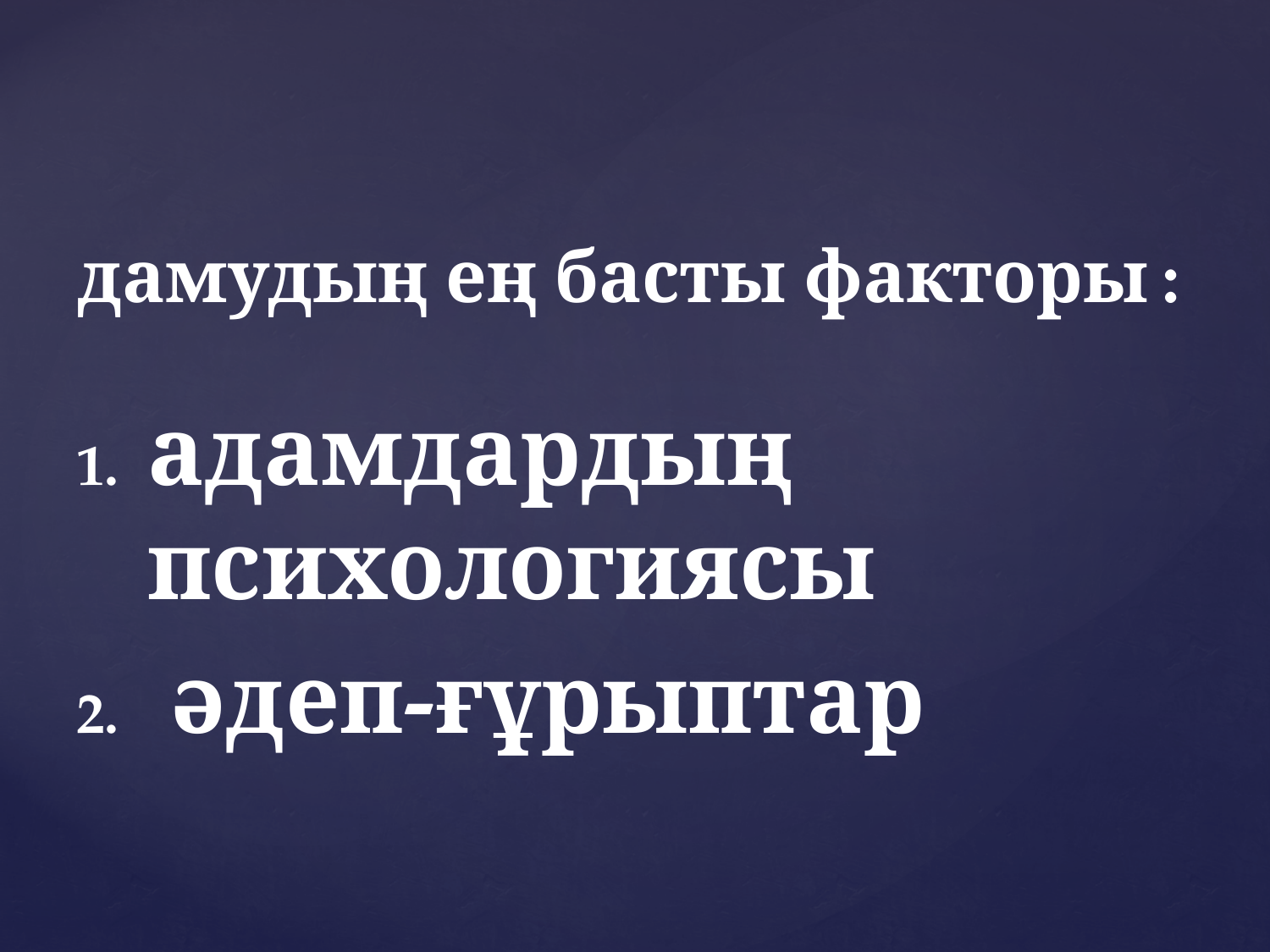

# дамудың ең басты факторы :
адамдардың психологиясы
 әдеп-ғұрыптар